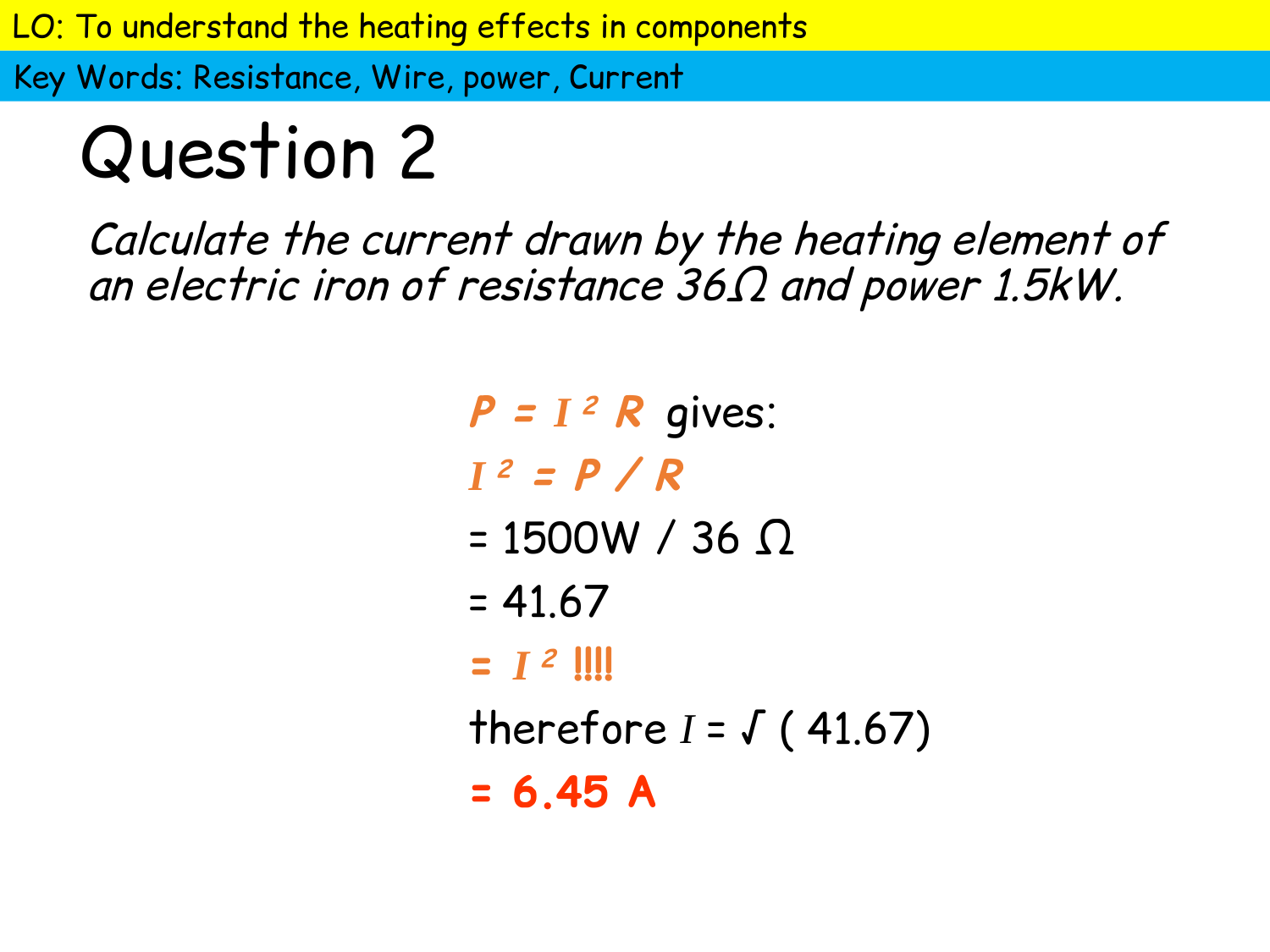

# Question 2
Calculate the current drawn by the heating element of an electric iron of resistance 36Ω and power 1.5kW.

			P = I 2 R  gives:
			I 2 = P / R
			= 1500W / 36 Ω
			= 41.67
			= I 2 !!!!
			therefore I = √ ( 41.67)
			= 6.45 A